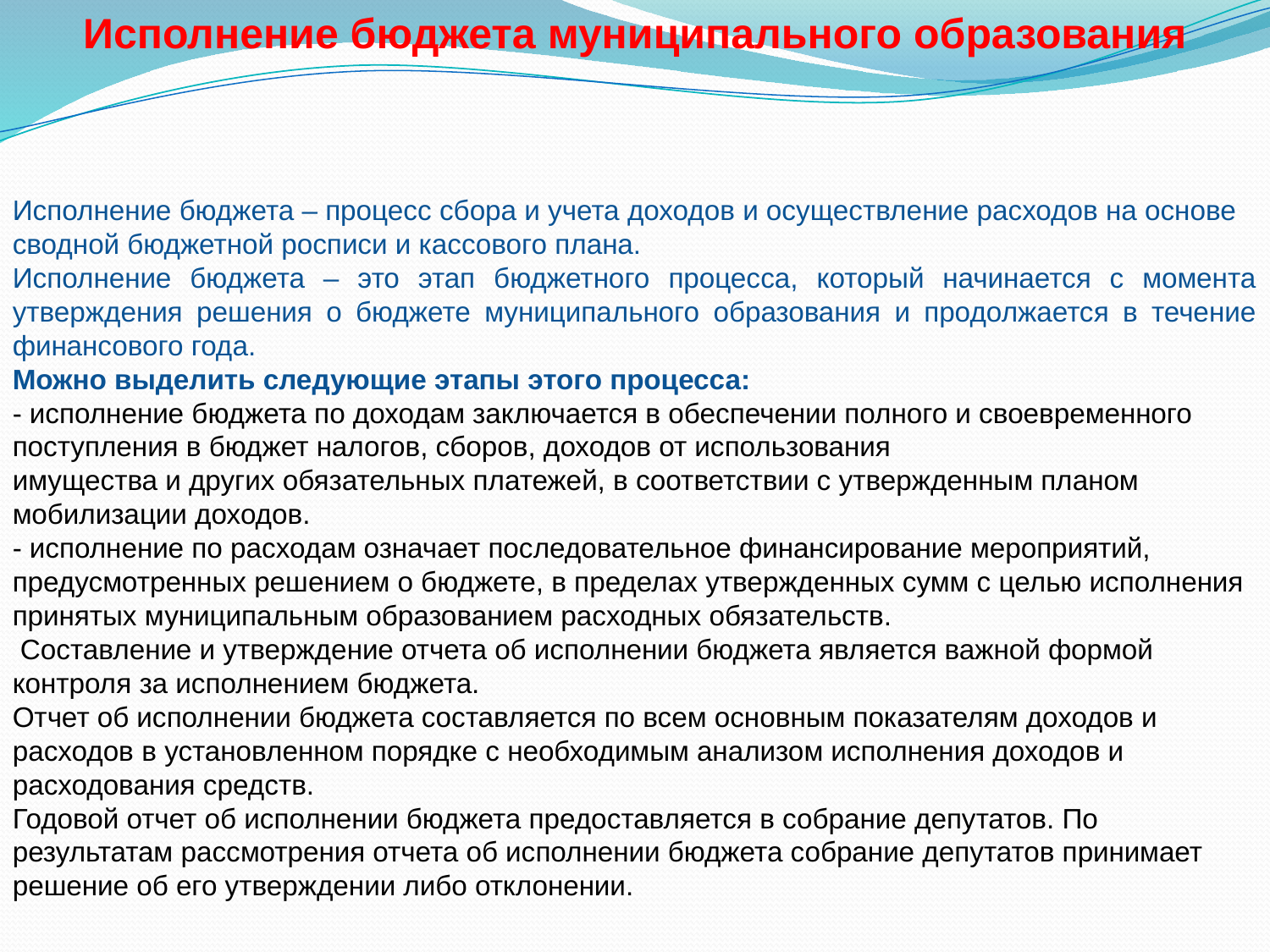

Исполнение бюджета муниципального образования

Исполнение бюджета – процесс сбора и учета доходов и осуществление расходов на основе сводной бюджетной росписи и кассового плана.
Исполнение бюджета – это этап бюджетного процесса, который начинается с момента утверждения решения о бюджете муниципального образования и продолжается в течение финансового года.
Можно выделить следующие этапы этого процесса:
- исполнение бюджета по доходам заключается в обеспечении полного и своевременного поступления в бюджет налогов, сборов, доходов от использования
имущества и других обязательных платежей, в соответствии с утвержденным планом мобилизации доходов.
- исполнение по расходам означает последовательное финансирование мероприятий, предусмотренных решением о бюджете, в пределах утвержденных сумм с целью исполнения принятых муниципальным образованием расходных обязательств.
 Составление и утверждение отчета об исполнении бюджета является важной формой контроля за исполнением бюджета.
Отчет об исполнении бюджета составляется по всем основным показателям доходов и
расходов в установленном порядке с необходимым анализом исполнения доходов и
расходования средств.
Годовой отчет об исполнении бюджета предоставляется в собрание депутатов. По результатам рассмотрения отчета об исполнении бюджета собрание депутатов принимает решение об его утверждении либо отклонении.